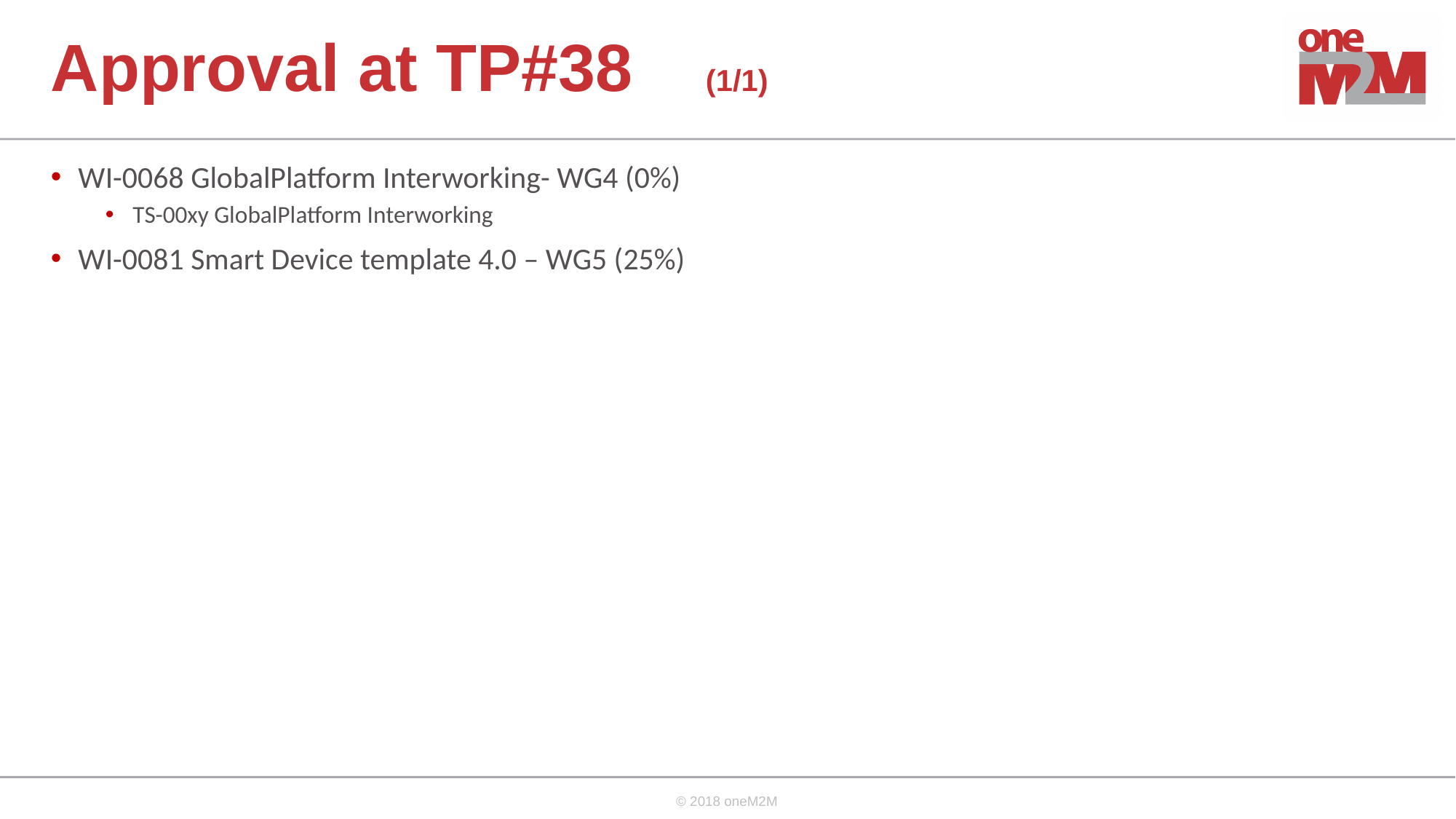

# Approval at TP#38	(1/1)
WI-0068 GlobalPlatform Interworking- WG4 (0%)
TS-00xy GlobalPlatform Interworking
WI-0081 Smart Device template 4.0 – WG5 (25%)